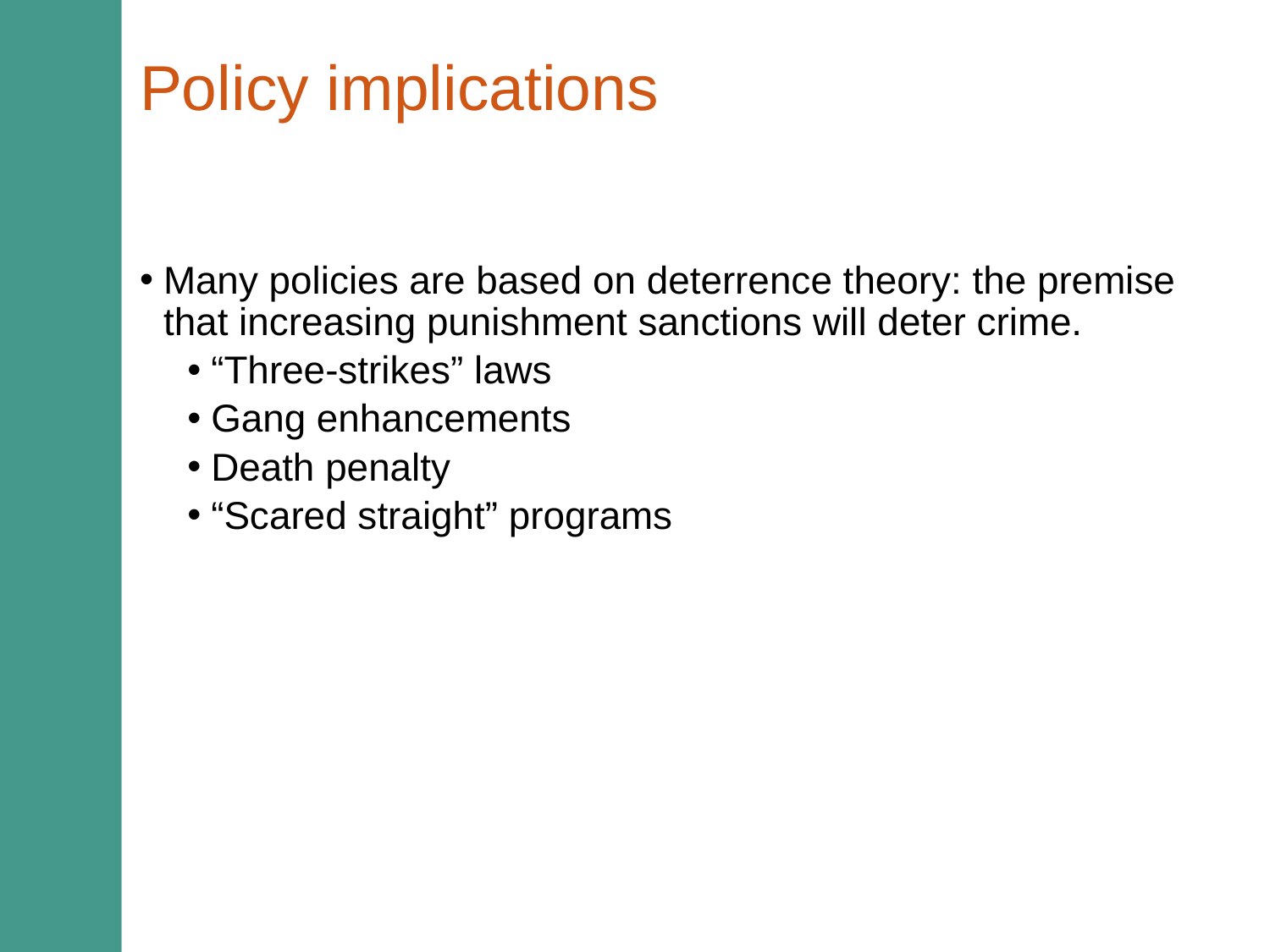

# Policy implications
Many policies are based on deterrence theory: the premise that increasing punishment sanctions will deter crime.
“Three-strikes” laws
Gang enhancements
Death penalty
“Scared straight” programs